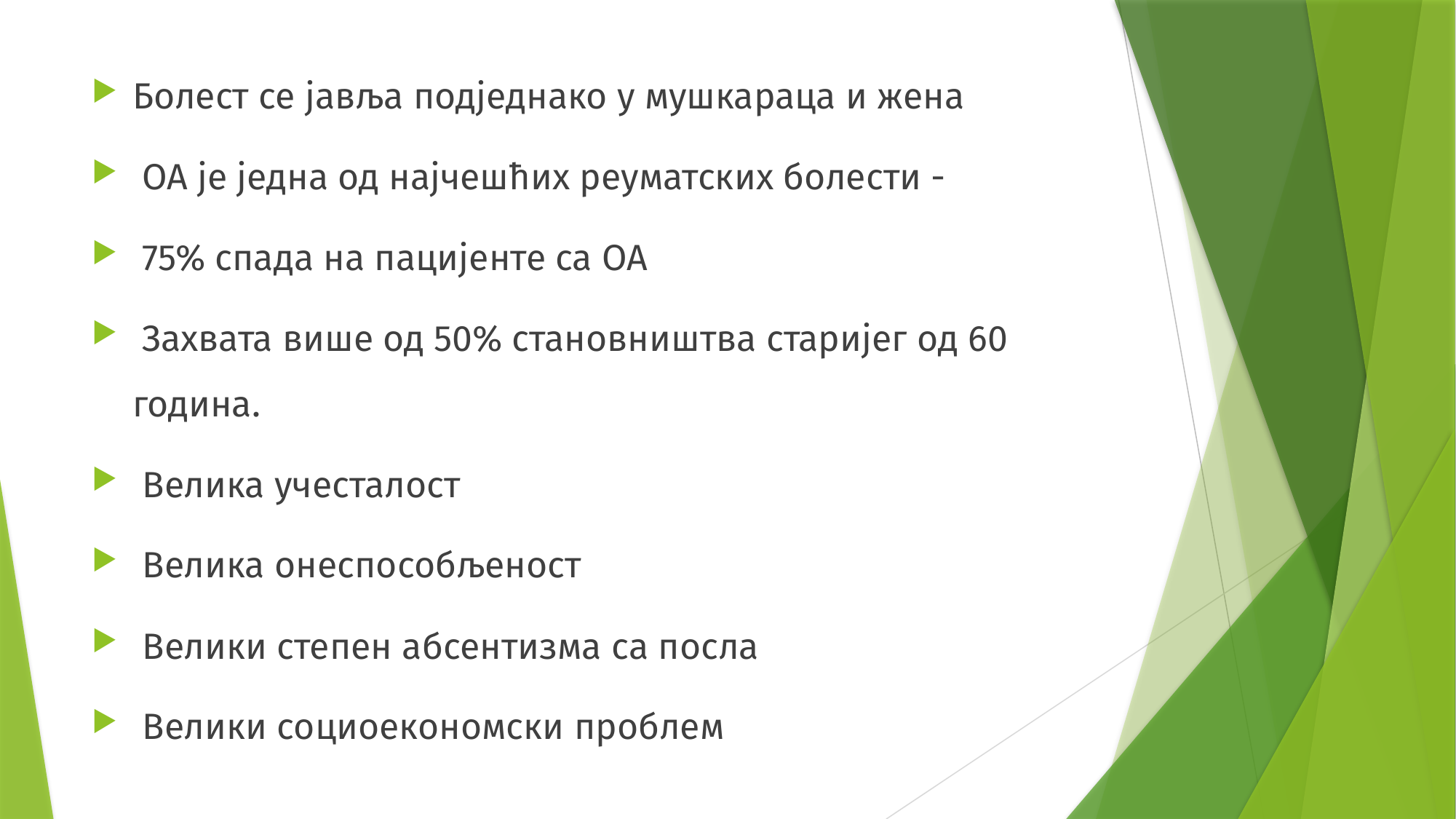

Болест се јавља подједнако у мушкараца и жена
 ОА је једна од најчешћих реуматских болести -
 75% спада на пацијенте са ОА
 Захвата више од 50% становништва старијег од 60 година.
 Велика учесталост
 Велика онеспособљеност
 Велики степен абсентизма са посла
 Велики социоекономски проблем